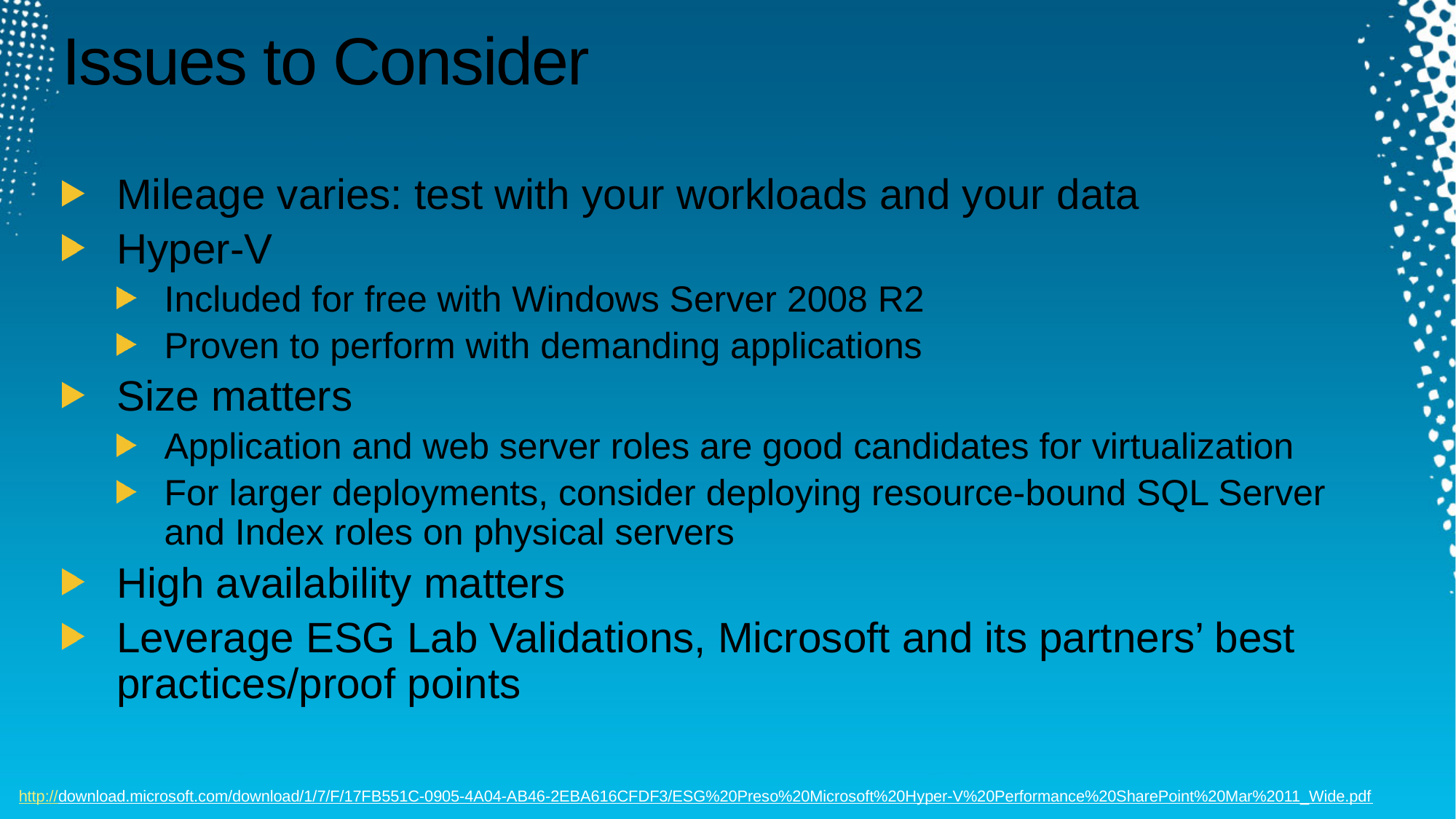

# Issues to Consider
Mileage varies: test with your workloads and your data
Hyper-V
Included for free with Windows Server 2008 R2
Proven to perform with demanding applications
Size matters
Application and web server roles are good candidates for virtualization
For larger deployments, consider deploying resource-bound SQL Server and Index roles on physical servers
High availability matters
Leverage ESG Lab Validations, Microsoft and its partners’ best practices/proof points

http://download.microsoft.com/download/1/7/F/17FB551C-0905-4A04-AB46-2EBA616CFDF3/ESG%20Preso%20Microsoft%20Hyper-V%20Performance%20SharePoint%20Mar%2011_Wide.pdf